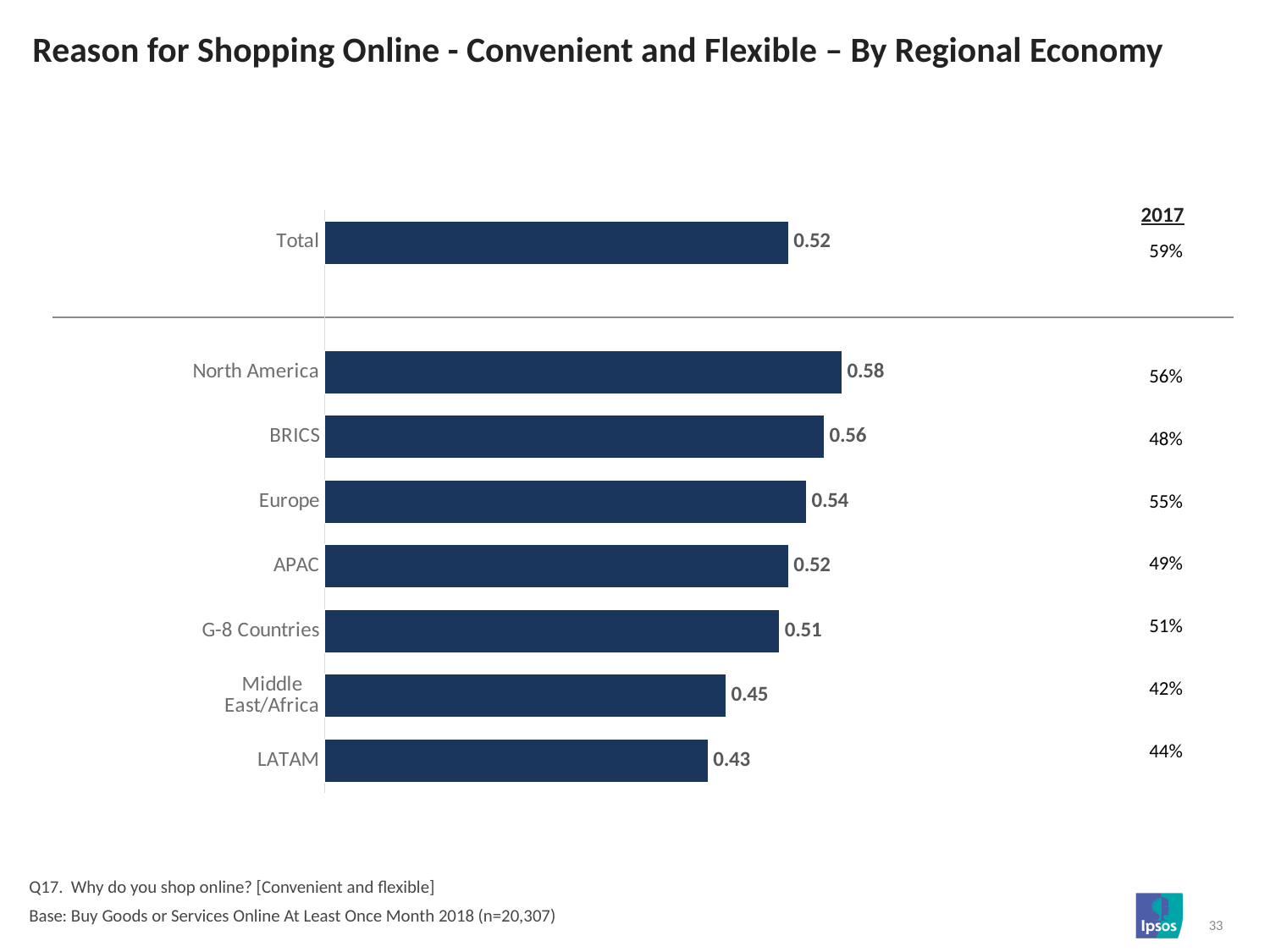

# Reason for Shopping Online - Convenient and Flexible – By Regional Economy
| 2017 |
| --- |

### Chart

| Category | Column1 |
|---|---|
| Total | 0.52 |
|  | None |
| North America | 0.58 |
| BRICS | 0.56 |
| Europe | 0.54 |
| APAC | 0.52 |
| G-8 Countries | 0.51 |
| Middle East/Africa | 0.45 |
| LATAM | 0.43 |
| 59% |
| --- |
|  |
| 56% |
| 48% |
| 55% |
| 49% |
| 51% |
| 42% |
| 44% |
Q17.  Why do you shop online? [Convenient and flexible]
Base: Buy Goods or Services Online At Least Once Month 2018 (n=20,307)